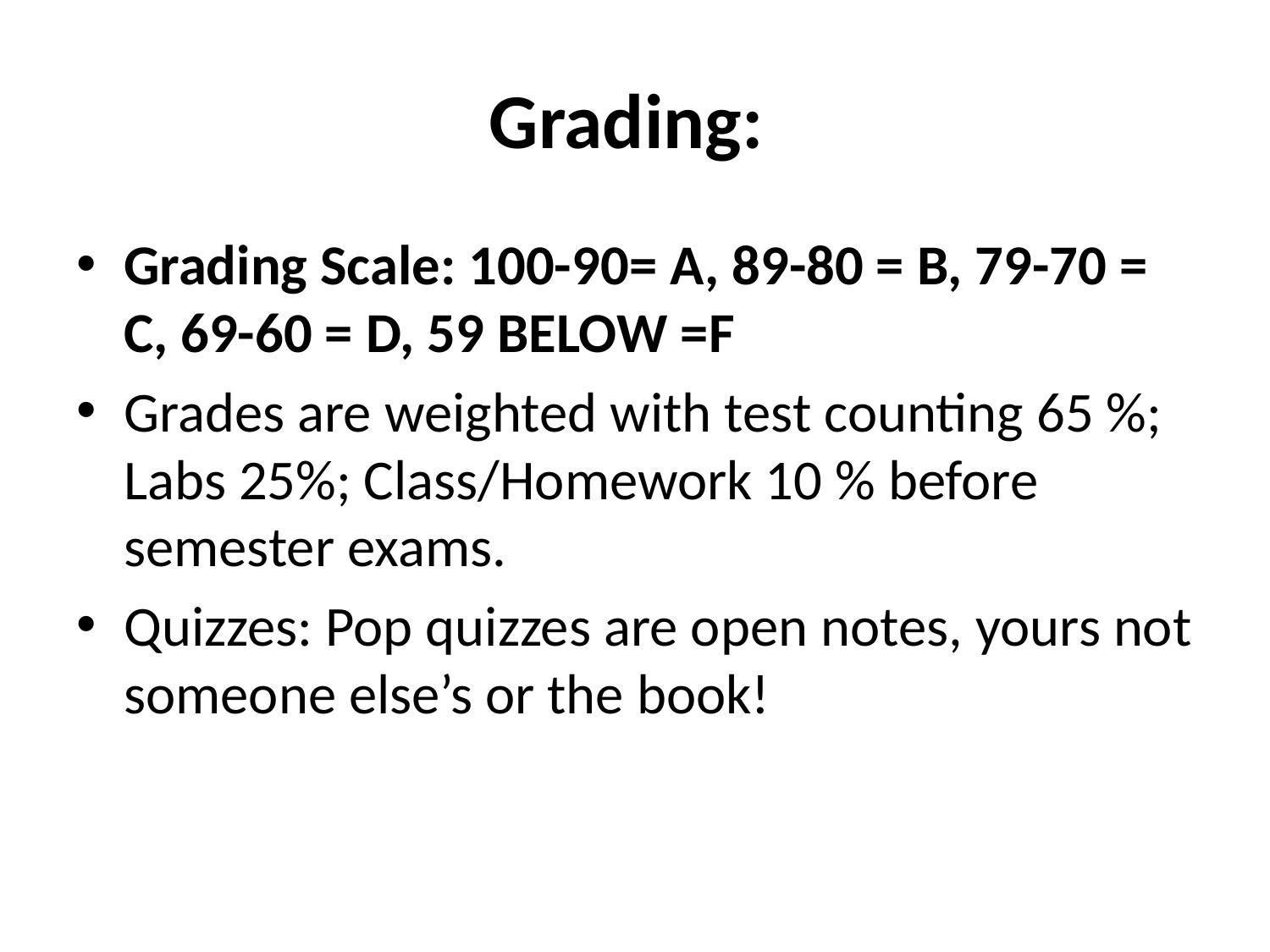

# Grading:
Grading Scale: 100-90= A, 89-80 = B, 79-70 = C, 69-60 = D, 59 BELOW =F
Grades are weighted with test counting 65 %; Labs 25%; Class/Homework 10 % before semester exams.
Quizzes: Pop quizzes are open notes, yours not someone else’s or the book!